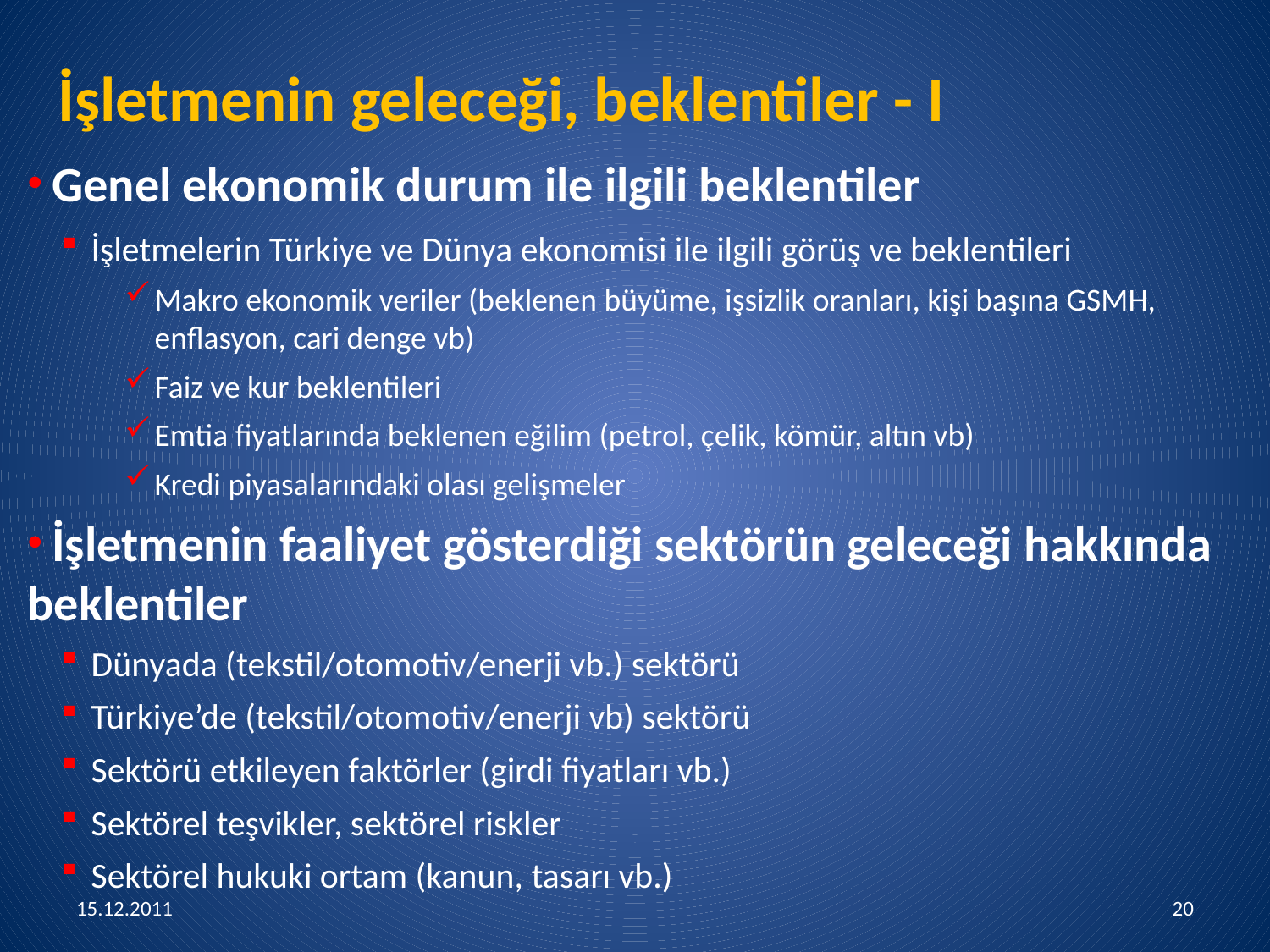

# İşletmenin geleceği, beklentiler - I
 Genel ekonomik durum ile ilgili beklentiler

İşletmelerin Türkiye ve Dünya ekonomisi ile ilgili görüş ve beklentileri
Makro ekonomik veriler (beklenen büyüme, işsizlik oranları, kişi başına GSMH, enflasyon, cari denge vb)
Faiz ve kur beklentileri
Emtia fiyatlarında beklenen eğilim (petrol, çelik, kömür, altın vb)
Kredi piyasalarındaki olası gelişmeler
 İşletmenin faaliyet gösterdiği sektörün geleceği hakkında beklentiler
Dünyada (tekstil/otomotiv/enerji vb.) sektörü
Türkiye’de (tekstil/otomotiv/enerji vb) sektörü
Sektörü etkileyen faktörler (girdi fiyatları vb.)
Sektörel teşvikler, sektörel riskler
Sektörel hukuki ortam (kanun, tasarı vb.)

15.12.2011
20